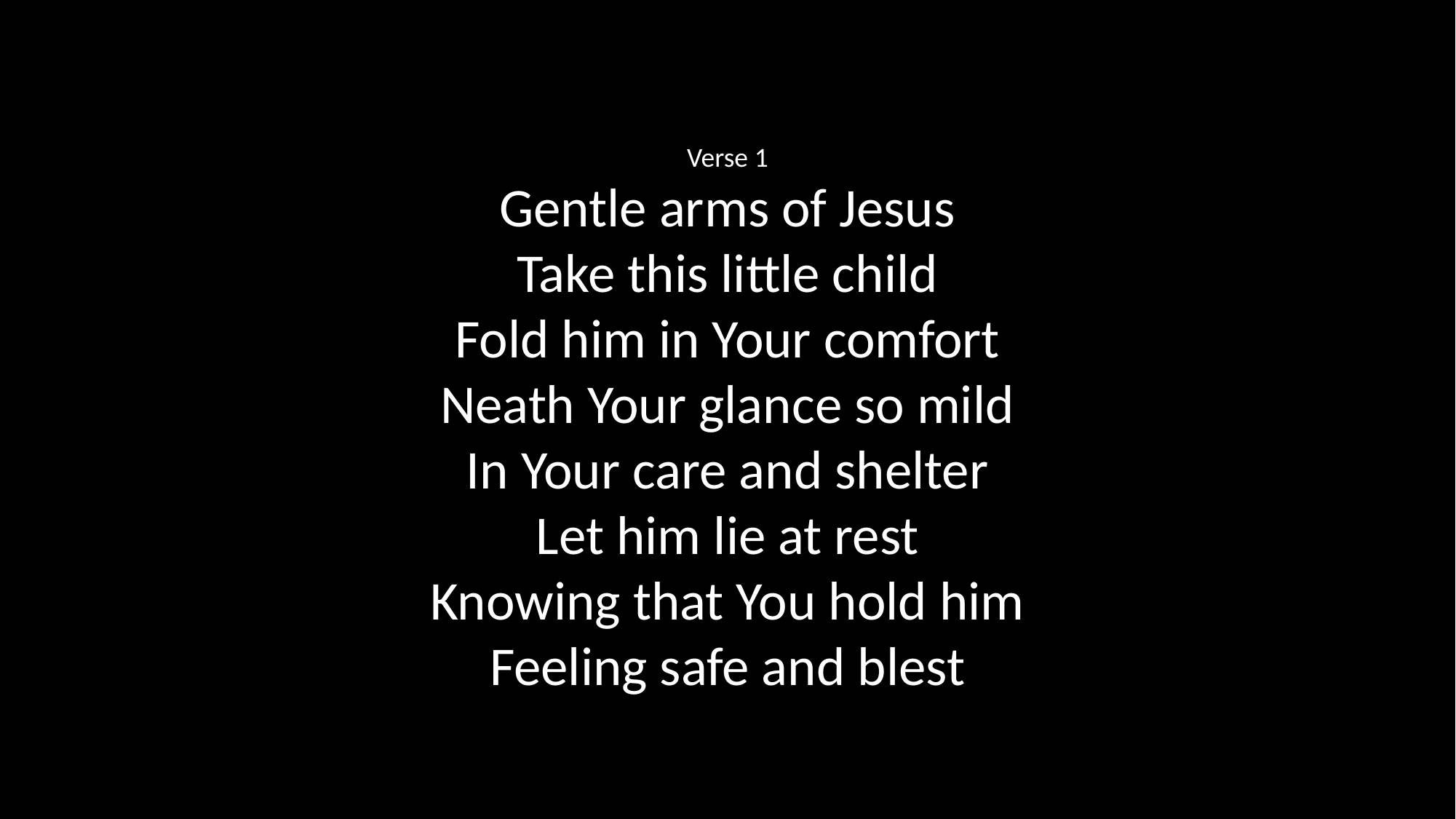

Verse 1
Gentle arms of Jesus
Take this little child
Fold him in Your comfort
Neath Your glance so mild
In Your care and shelter
Let him lie at rest
Knowing that You hold him
Feeling safe and blest